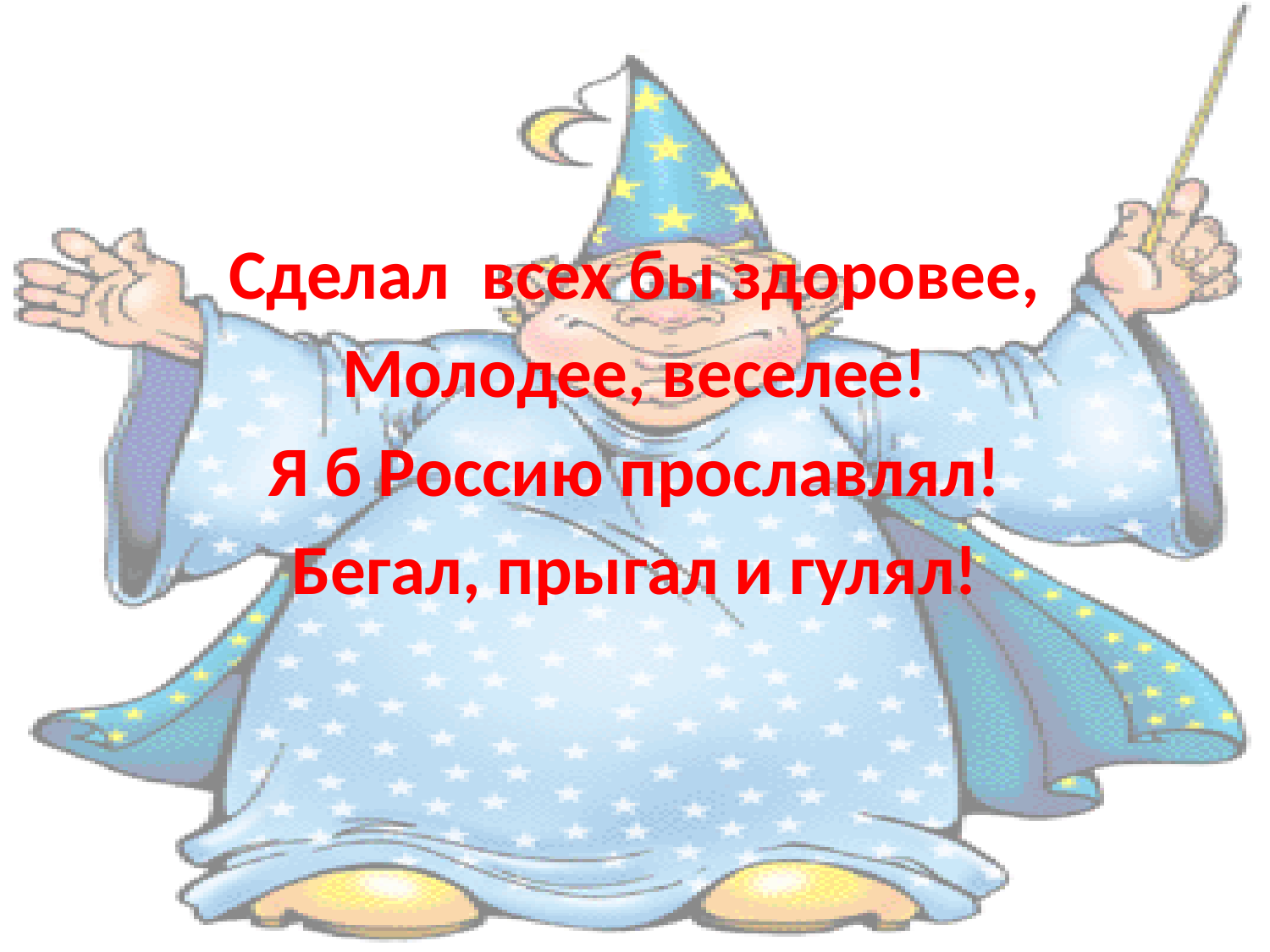

#
Сделал  всех бы здоровее,
Молодее, веселее!
Я б Россию прославлял!
Бегал, прыгал и гулял!